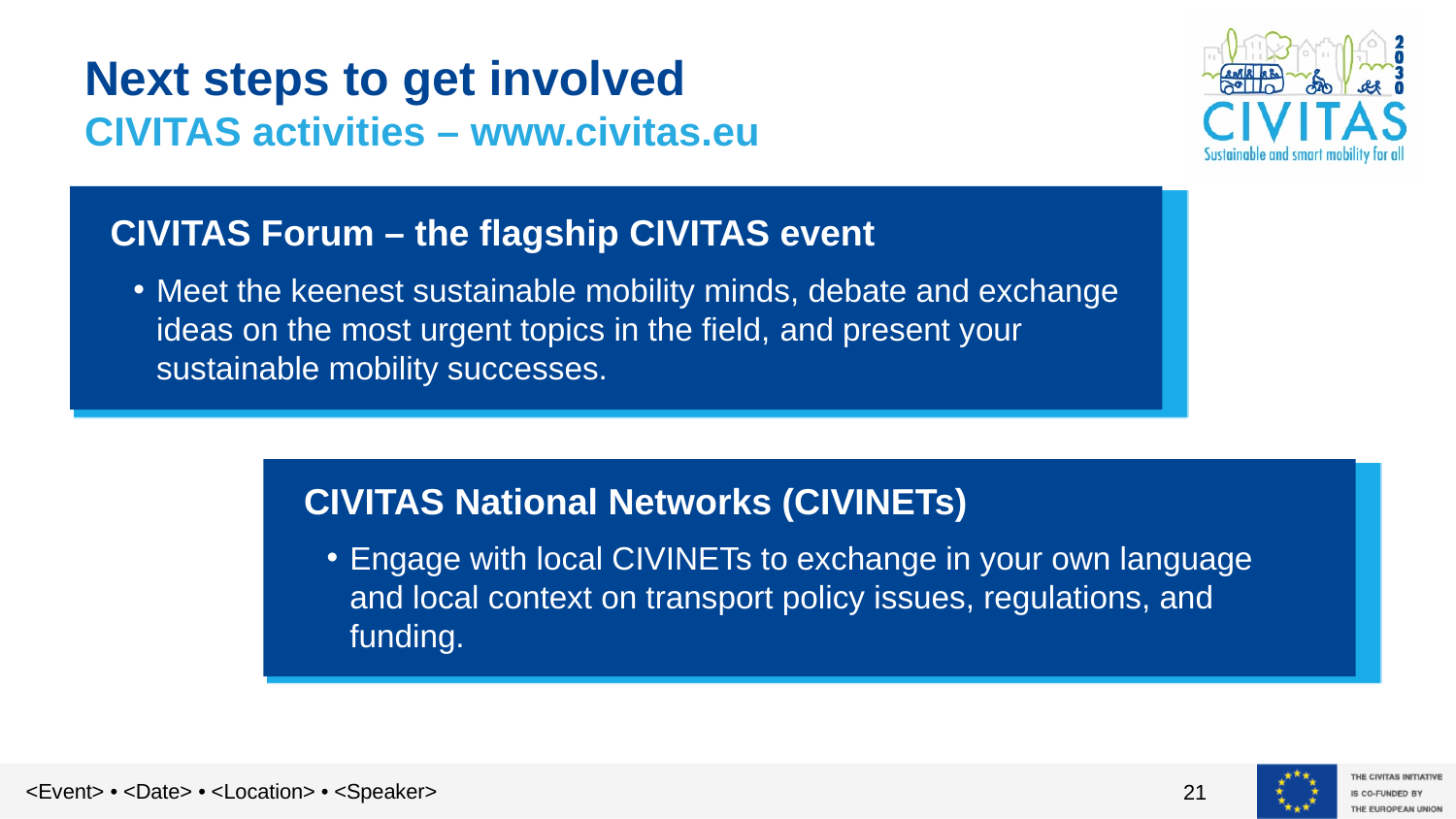

# Next steps to get involved CIVITAS activities – www.civitas.eu

CIVITAS Forum – the flagship CIVITAS event
Meet the keenest sustainable mobility minds, debate and exchange ideas on the most urgent topics in the field, and present your sustainable mobility successes.

CIVITAS National Networks (CIVINETs)
Engage with local CIVINETs to exchange in your own language and local context on transport policy issues, regulations, and funding.
<Event> • <Date> • <Location> • <Speaker>
21